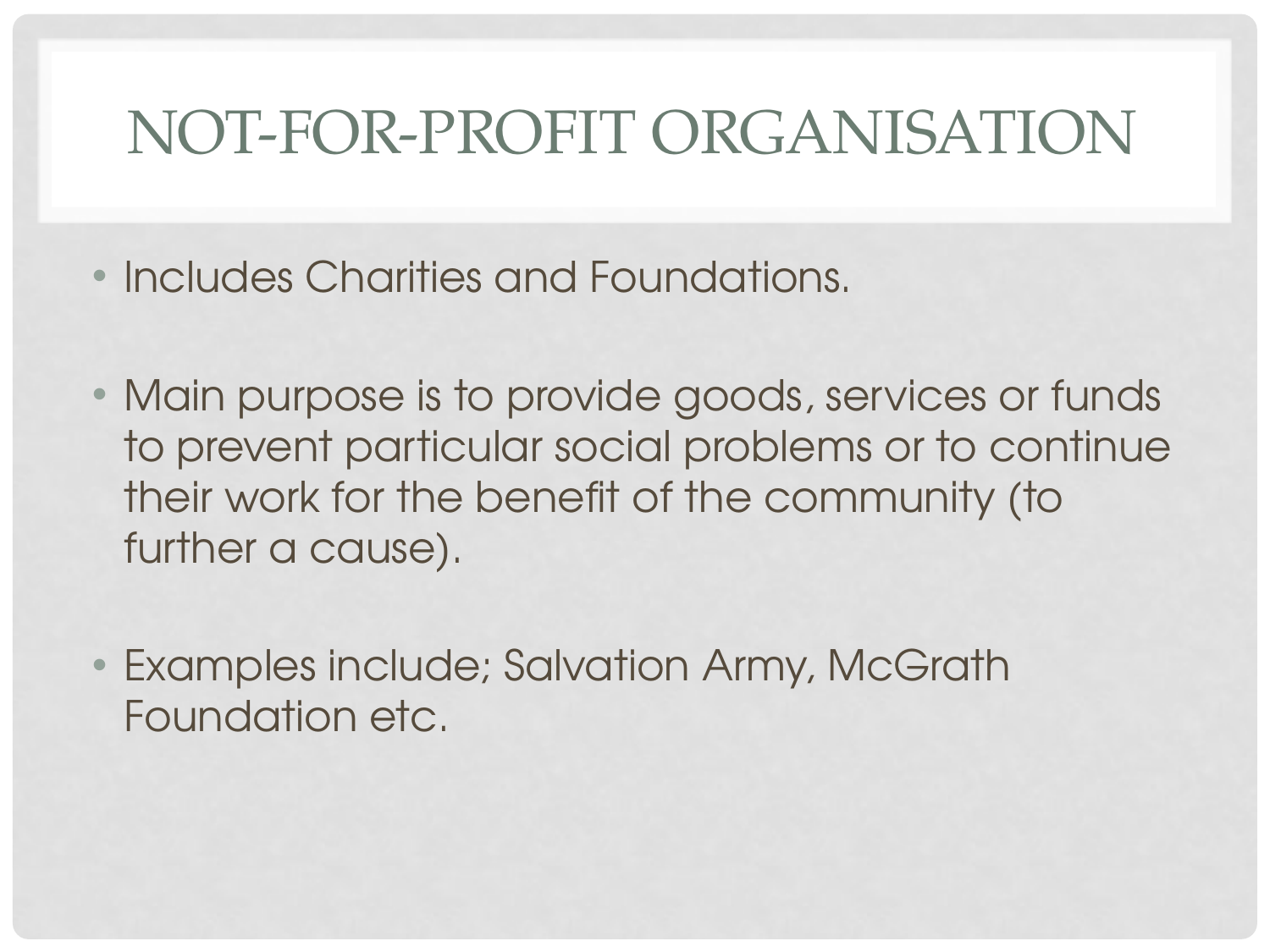

# Not-for-profit organisation
Includes Charities and Foundations.

Main purpose is to provide goods, services or funds to prevent particular social problems or to continue their work for the benefit of the community (to further a cause).

Examples include; Salvation Army, McGrath Foundation etc.